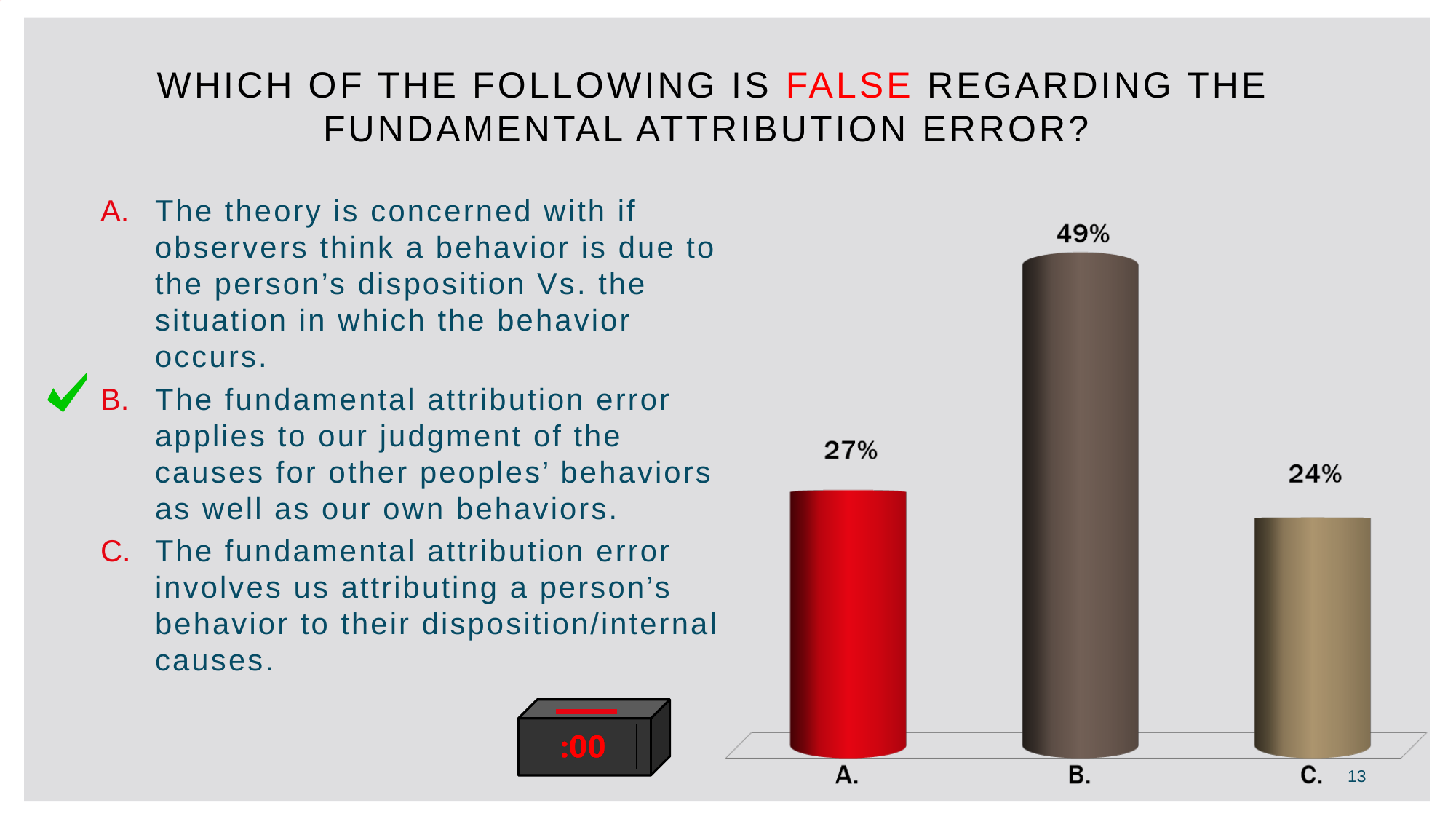

Which of the following is FALSE regarding the fundamental attribution error?
The theory is concerned with if observers think a behavior is due to the person’s disposition Vs. the situation in which the behavior occurs.
The fundamental attribution error applies to our judgment of the causes for other peoples’ behaviors as well as our own behaviors.
The fundamental attribution error involves us attributing a person’s behavior to their disposition/internal causes.

13